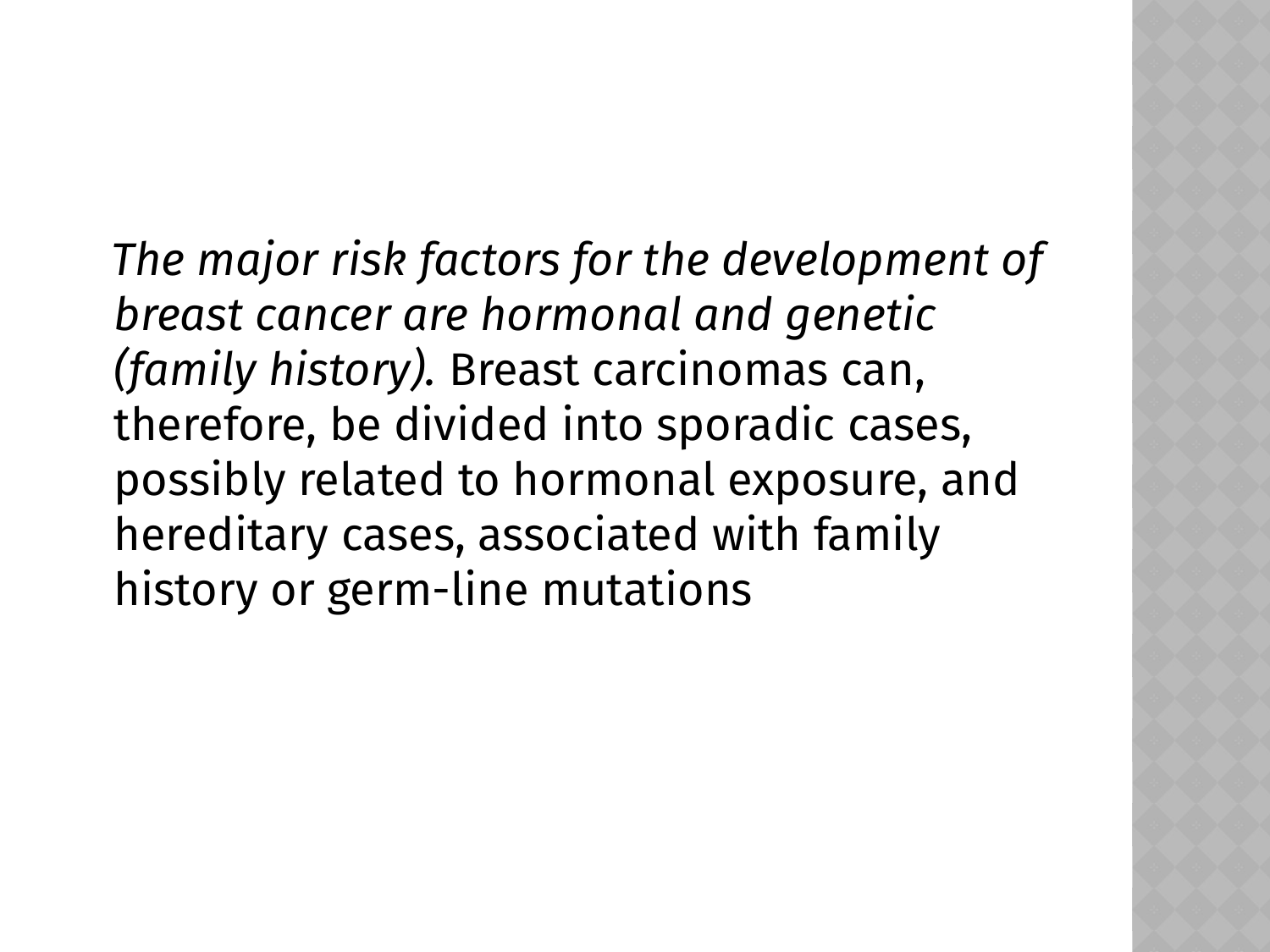

#
   The major risk factors for the development of breast cancer are hormonal and genetic (family history). Breast carcinomas can, therefore, be divided into sporadic cases, possibly related to hormonal exposure, and hereditary cases, associated with family history or germ-line mutations